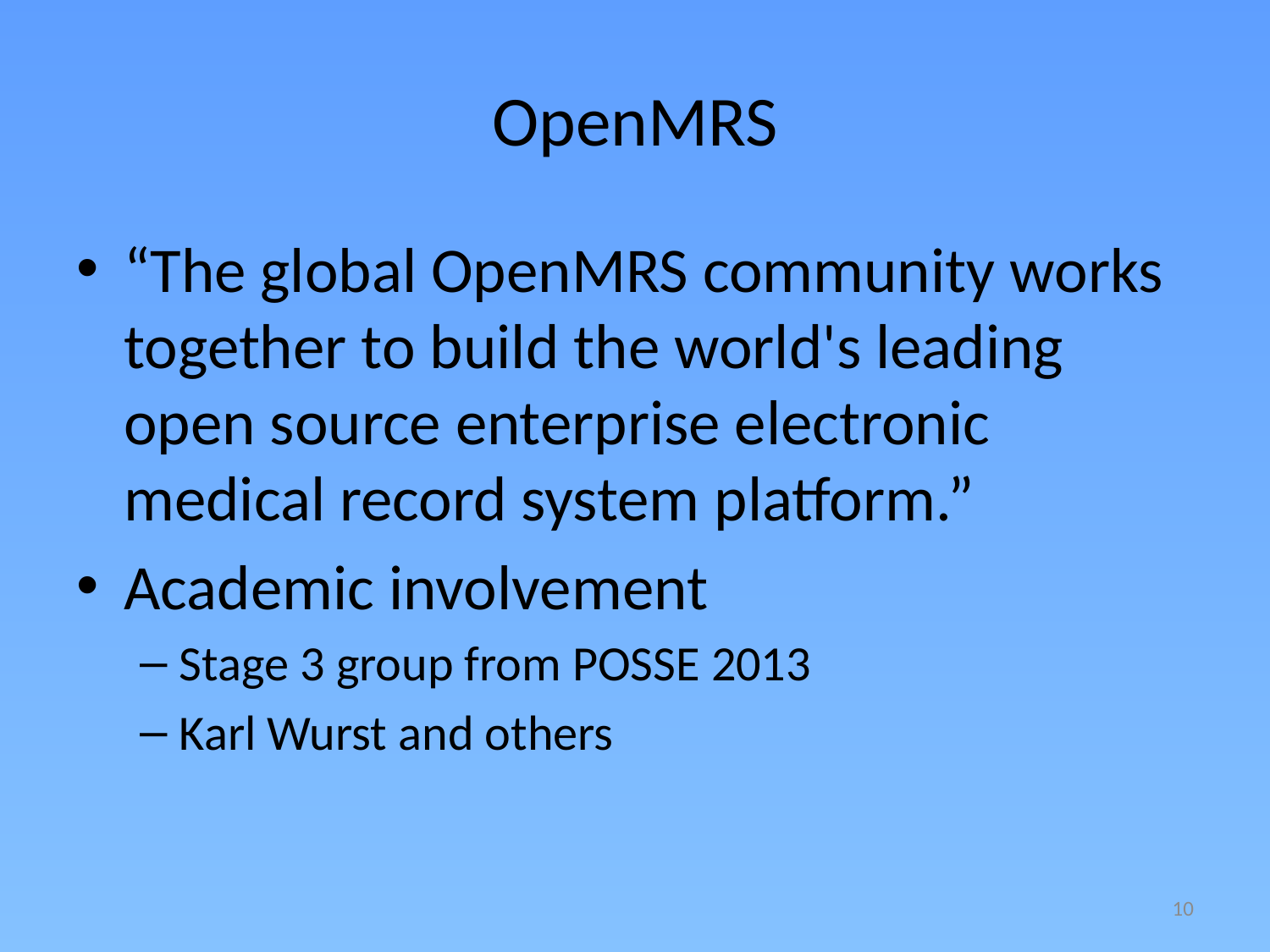

# OpenMRS
“The global OpenMRS community works together to build the world's leading open source enterprise electronic medical record system platform.”
Academic involvement
Stage 3 group from POSSE 2013
Karl Wurst and others
10